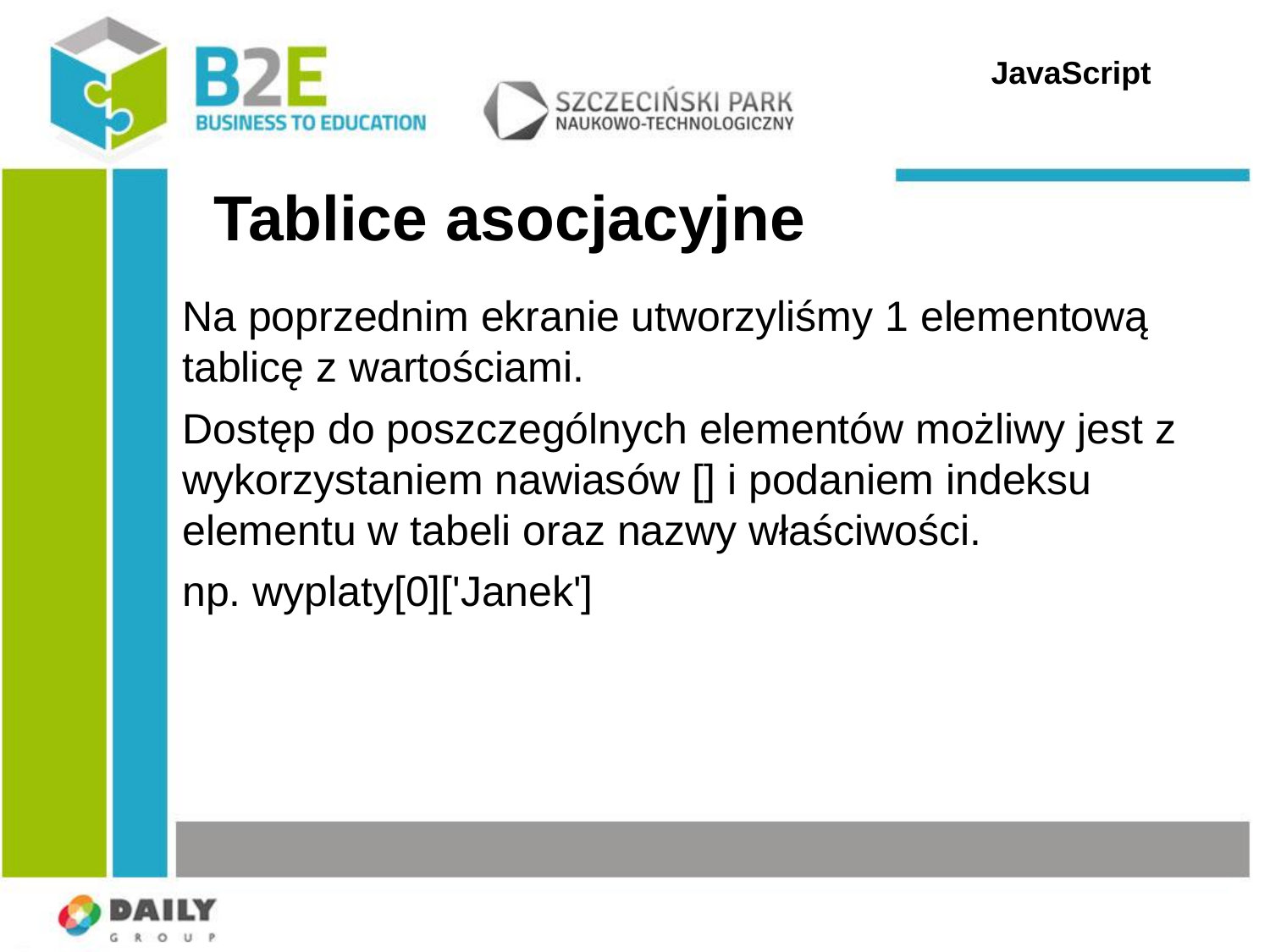

JavaScript
# Tablice asocjacyjne
Na poprzednim ekranie utworzyliśmy 1 elementową tablicę z wartościami.
Dostęp do poszczególnych elementów możliwy jest z wykorzystaniem nawiasów [] i podaniem indeksu elementu w tabeli oraz nazwy właściwości.
np. wyplaty[0]['Janek']